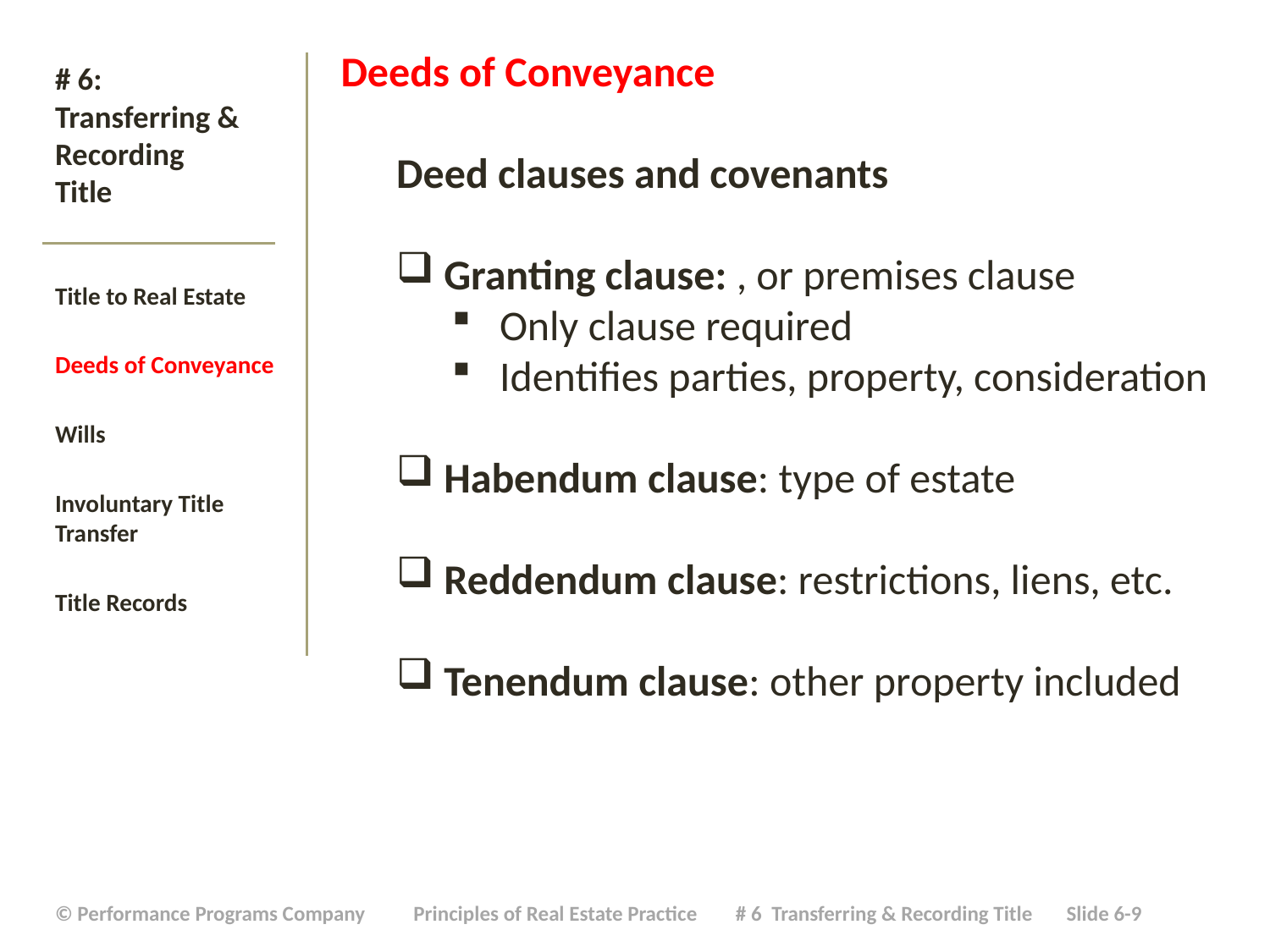

Deeds of Conveyance

Deed clauses and covenants

Granting clause: , or premises clause
Only clause required
Identifies parties, property, consideration
Habendum clause: type of estate
Reddendum clause: restrictions, liens, etc.
Tenendum clause: other property included

# # 6: Transferring & Recording Title

Title to Real Estate

Deeds of Conveyance

Wills

Involuntary Title Transfer

Title Records

| © Performance Programs Company Principles of Real Estate Practice # 6 Transferring & Recording Title Slide 6-9 |
| --- |